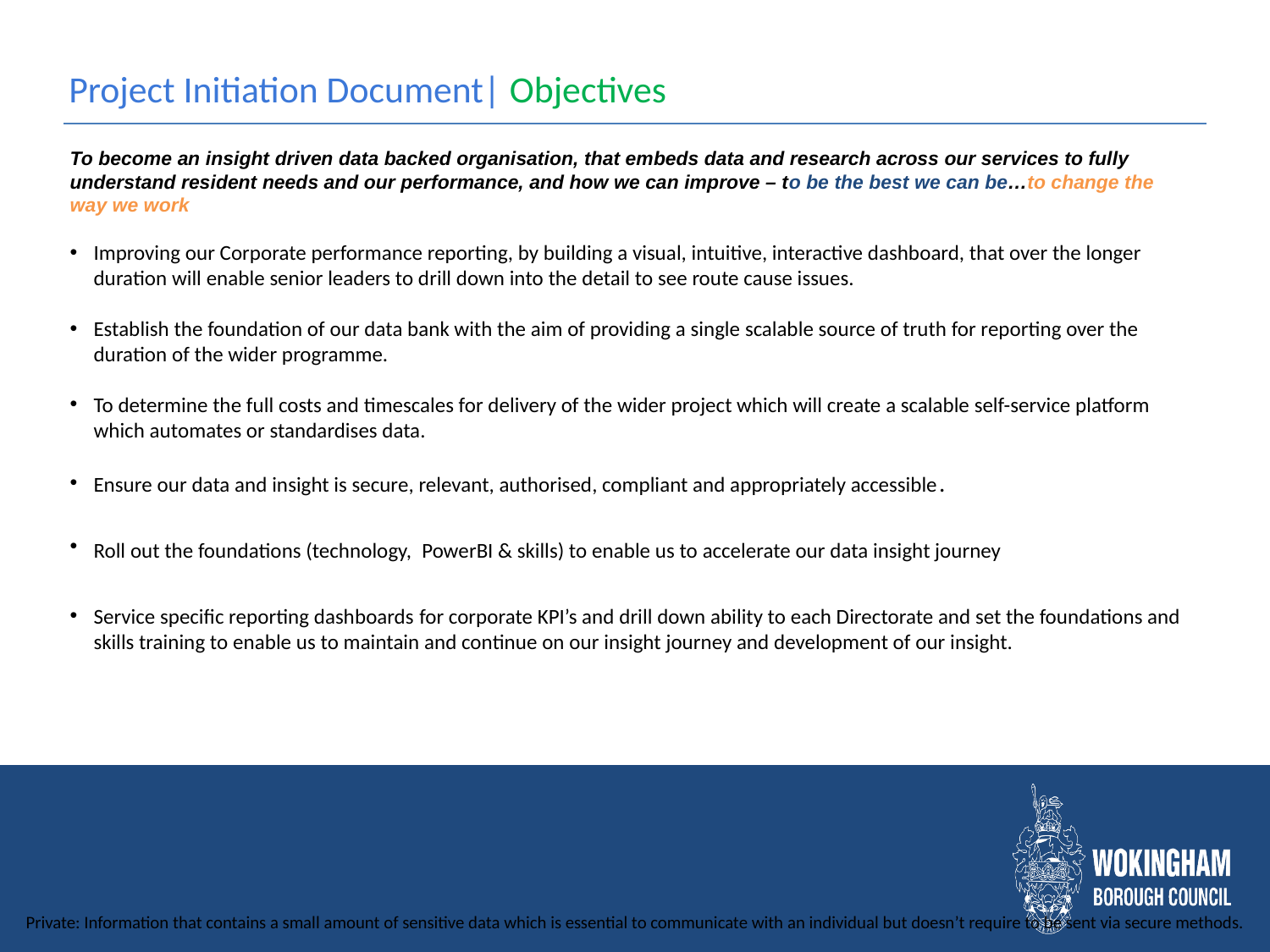

Project Initiation Document| Objectives
To become an insight driven data backed organisation, that embeds data and research across our services to fully understand resident needs and our performance, and how we can improve – to be the best we can be…to change the way we work

Improving our Corporate performance reporting, by building a visual, intuitive, interactive dashboard, that over the longer duration will enable senior leaders to drill down into the detail to see route cause issues.

Establish the foundation of our data bank with the aim of providing a single scalable source of truth for reporting over the duration of the wider programme.

To determine the full costs and timescales for delivery of the wider project which will create a scalable self-service platform which automates or standardises data.

Ensure our data and insight is secure, relevant, authorised, compliant and appropriately accessible.

Roll out the foundations (technology,  PowerBI & skills) to enable us to accelerate our data insight journey

Service specific reporting dashboards for corporate KPI’s and drill down ability to each Directorate and set the foundations and skills training to enable us to maintain and continue on our insight journey and development of our insight.